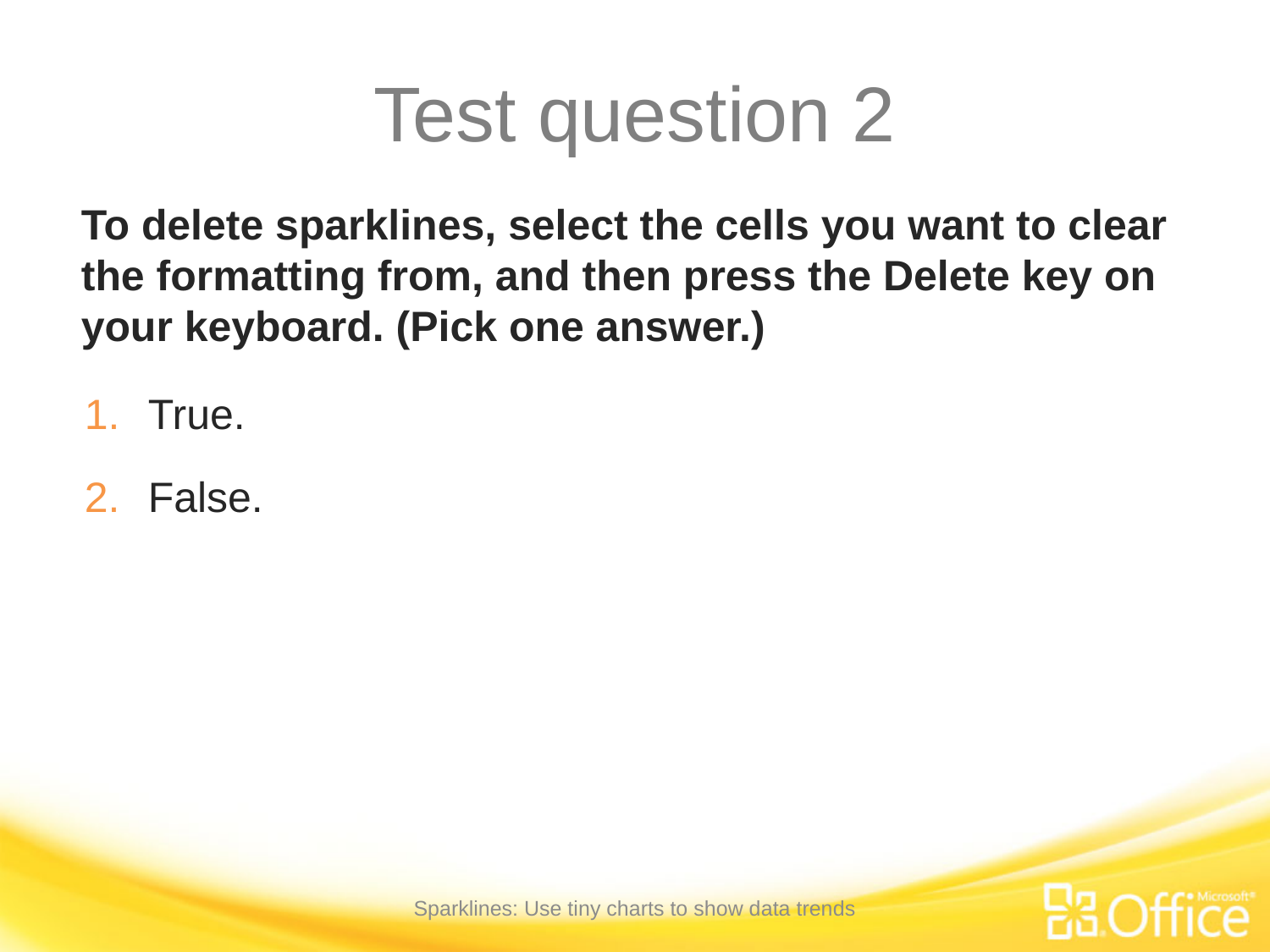

# Test question 2
To delete sparklines, select the cells you want to clear the formatting from, and then press the Delete key on your keyboard. (Pick one answer.)
True.
False.
Sparklines: Use tiny charts to show data trends